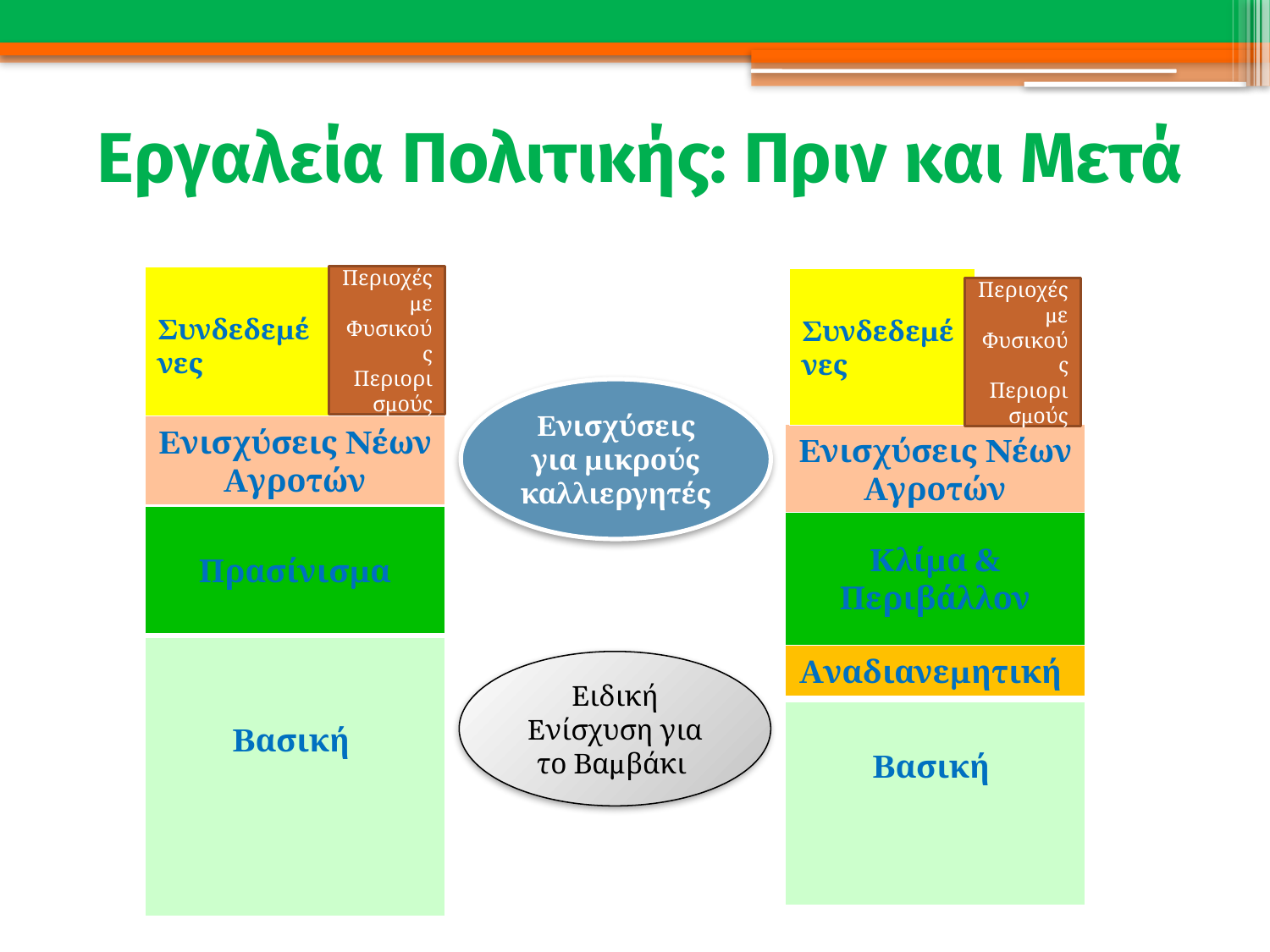

# Εργαλεία Πολιτικής: Πριν και Μετά

Συνδεδεμένες

Ενισχύσεις Νέων Αγροτών

Πρασίνισμα

Βασική

Περιοχές με Φυσικούς Περιορισμούς

Συνδεδεμένες

Περιοχές με Φυσικούς Περιορισμούς
Ενισχύσεις για μικρούς καλλιεργητές
Ενισχύσεις Νέων Αγροτών

Κλίμα & Περιβάλλον

Αναδιανεμητική

Βασική

Ειδική Ενίσχυση για το Βαμβάκι